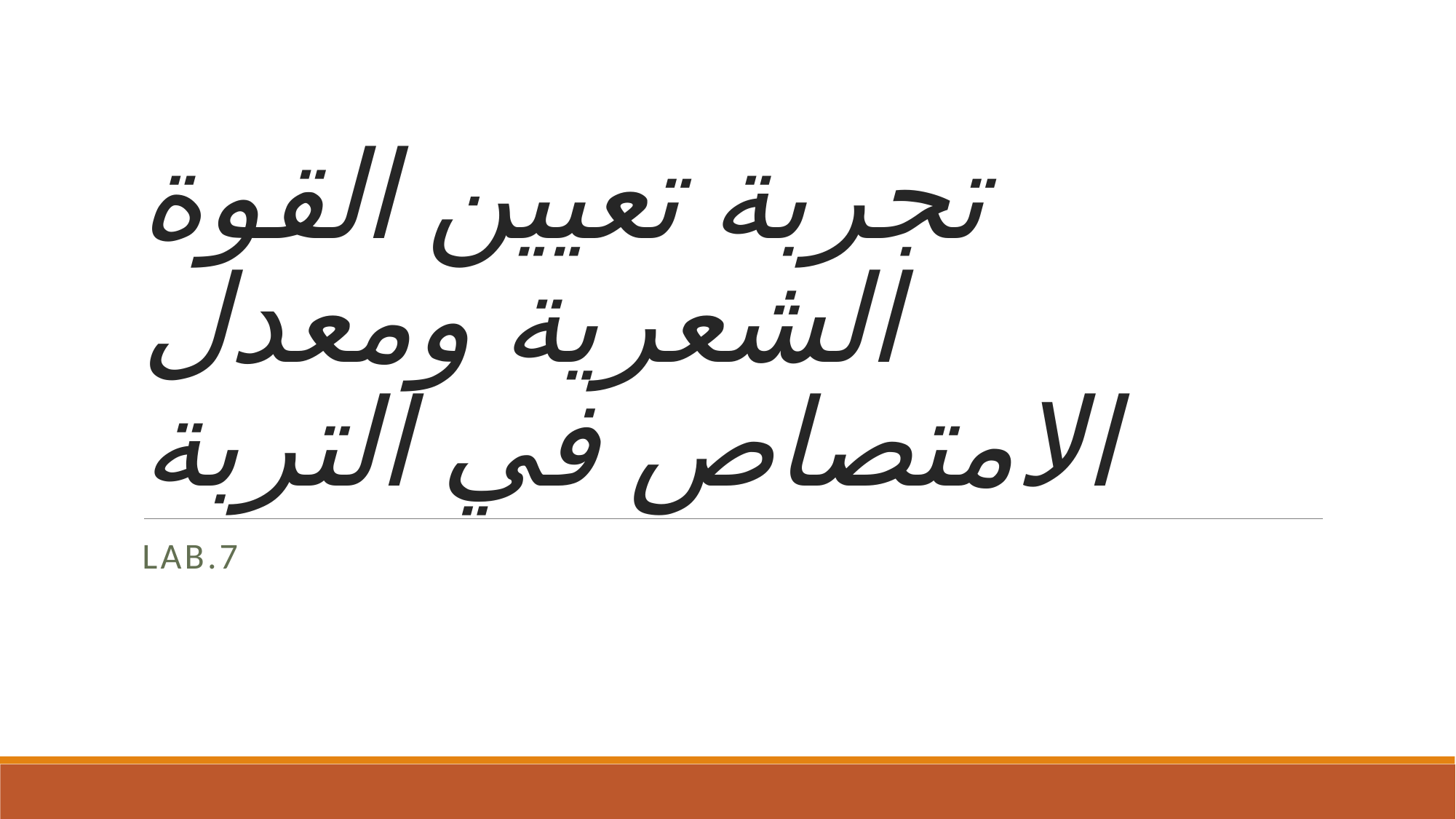

# تجربة تعيين القوة الشعرية ومعدل الامتصاص في التربة
Lab.7